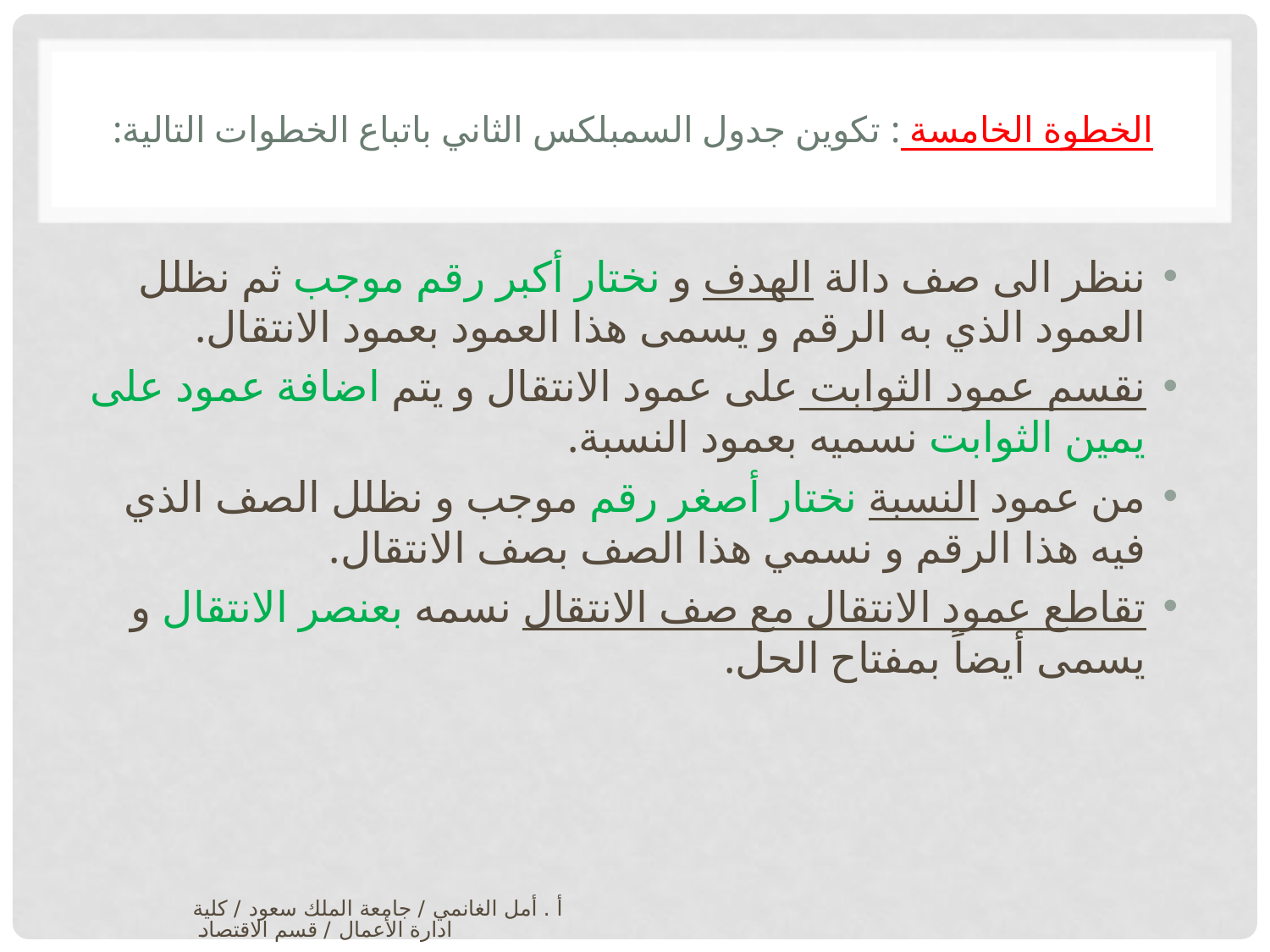

# الخطوة الخامسة : تكوين جدول السمبلكس الثاني باتباع الخطوات التالية:
ننظر الى صف دالة الهدف و نختار أكبر رقم موجب ثم نظلل العمود الذي به الرقم و يسمى هذا العمود بعمود الانتقال.
نقسم عمود الثوابت على عمود الانتقال و يتم اضافة عمود على يمين الثوابت نسميه بعمود النسبة.
من عمود النسبة نختار أصغر رقم موجب و نظلل الصف الذي فيه هذا الرقم و نسمي هذا الصف بصف الانتقال.
تقاطع عمود الانتقال مع صف الانتقال نسمه بعنصر الانتقال و يسمى أيضاً بمفتاح الحل.

أ . أمل الغانمي / جامعة الملك سعود / كلية ادارة الأعمال / قسم الاقتصاد